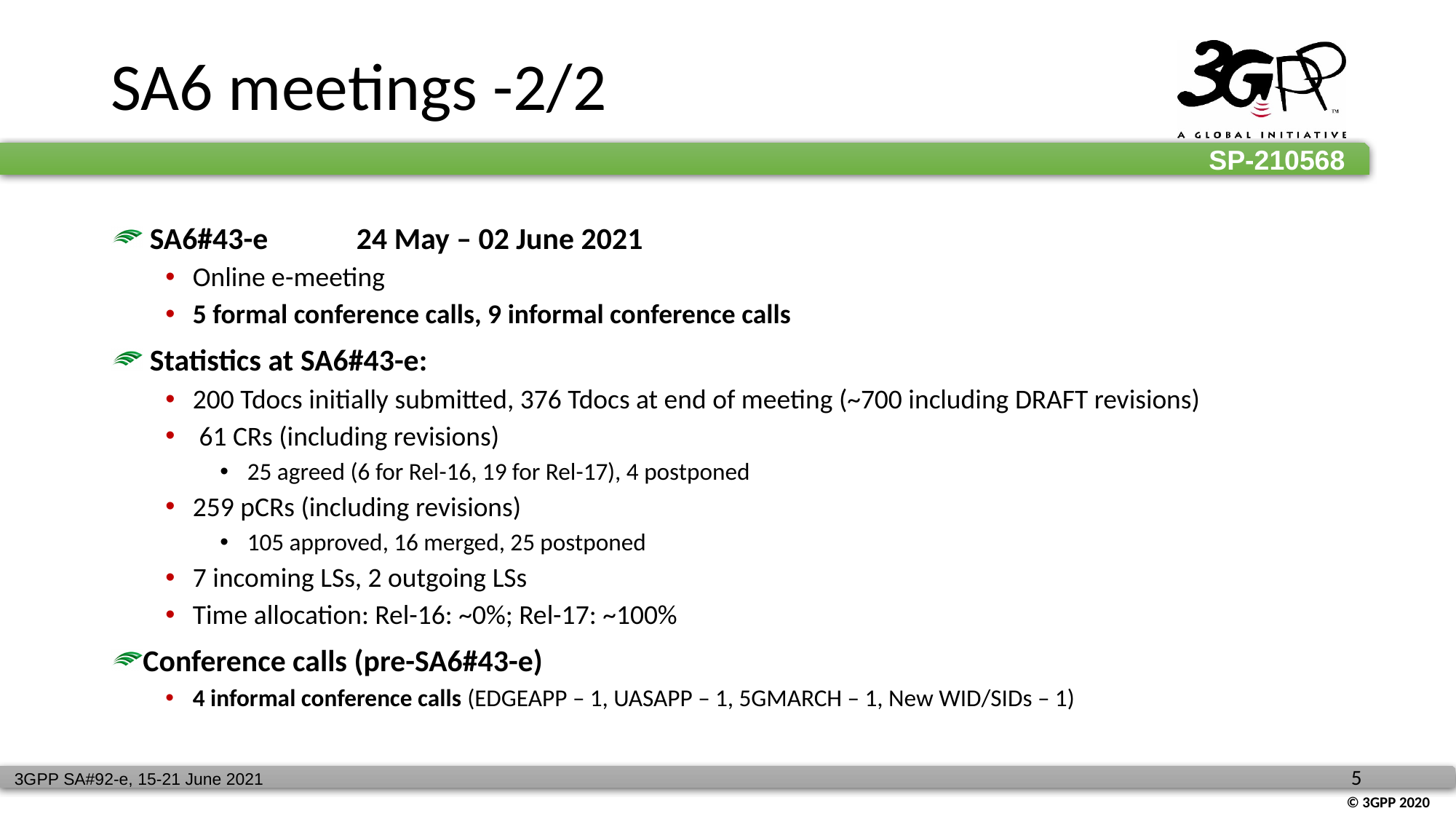

SA6 meetings -2/2
 SA6#43-e	24 May – 02 June 2021
Online e-meeting
5 formal conference calls, 9 informal conference calls
 Statistics at SA6#43-e:
200 Tdocs initially submitted, 376 Tdocs at end of meeting (~700 including DRAFT revisions)
 61 CRs (including revisions)
25 agreed (6 for Rel-16, 19 for Rel-17), 4 postponed
259 pCRs (including revisions)
105 approved, 16 merged, 25 postponed
7 incoming LSs, 2 outgoing LSs
Time allocation: Rel-16: ~0%; Rel-17: ~100%
Conference calls (pre-SA6#43-e)
4 informal conference calls (EDGEAPP – 1, UASAPP – 1, 5GMARCH – 1, New WID/SIDs – 1)